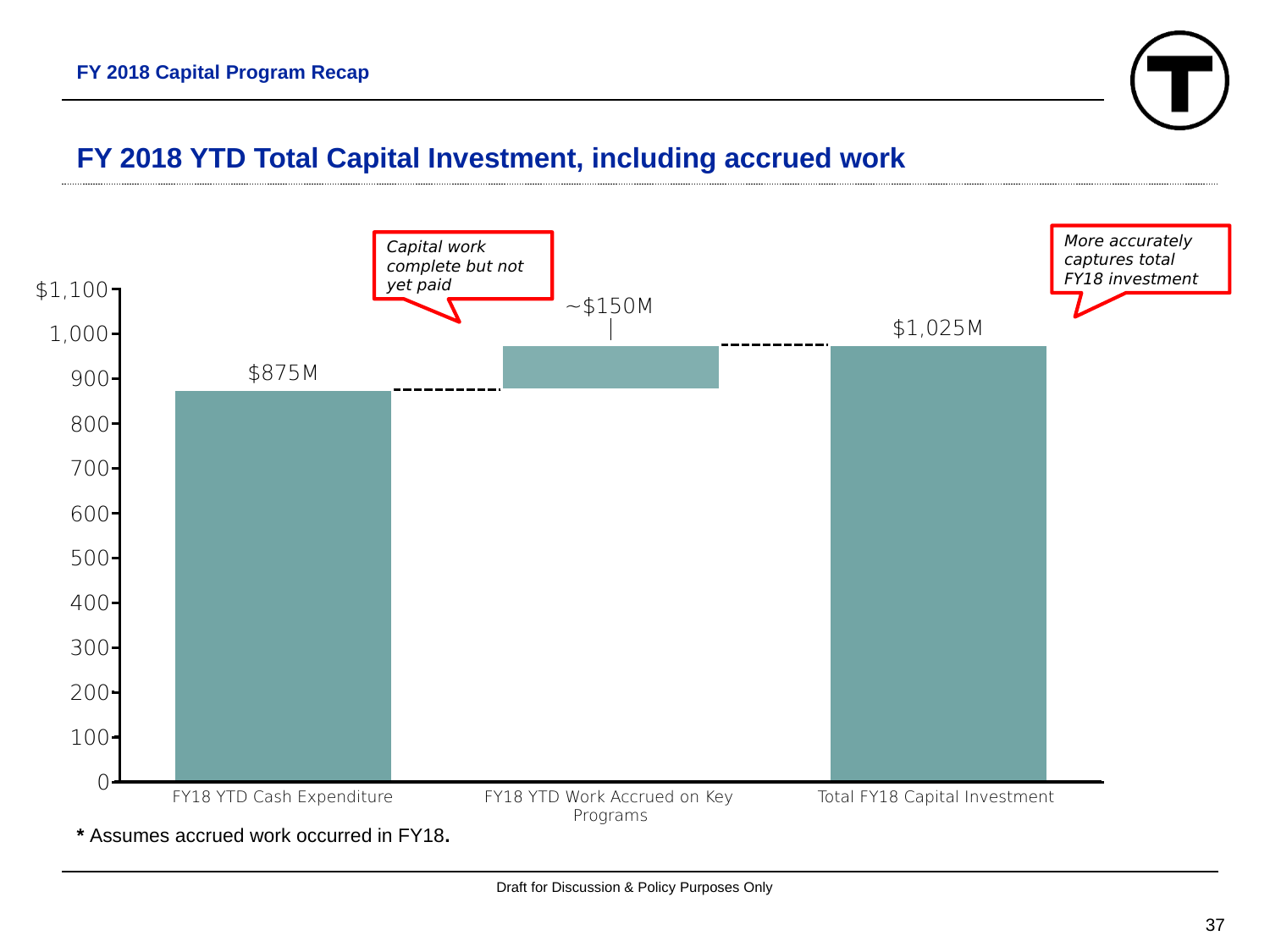

FY 2018 Capital Program Recap
# FY 2018 YTD Total Capital Investment, including accrued work

More accurately captures total FY18 investment
Capital work complete but not yet paid
* Assumes accrued work occurred in FY18.